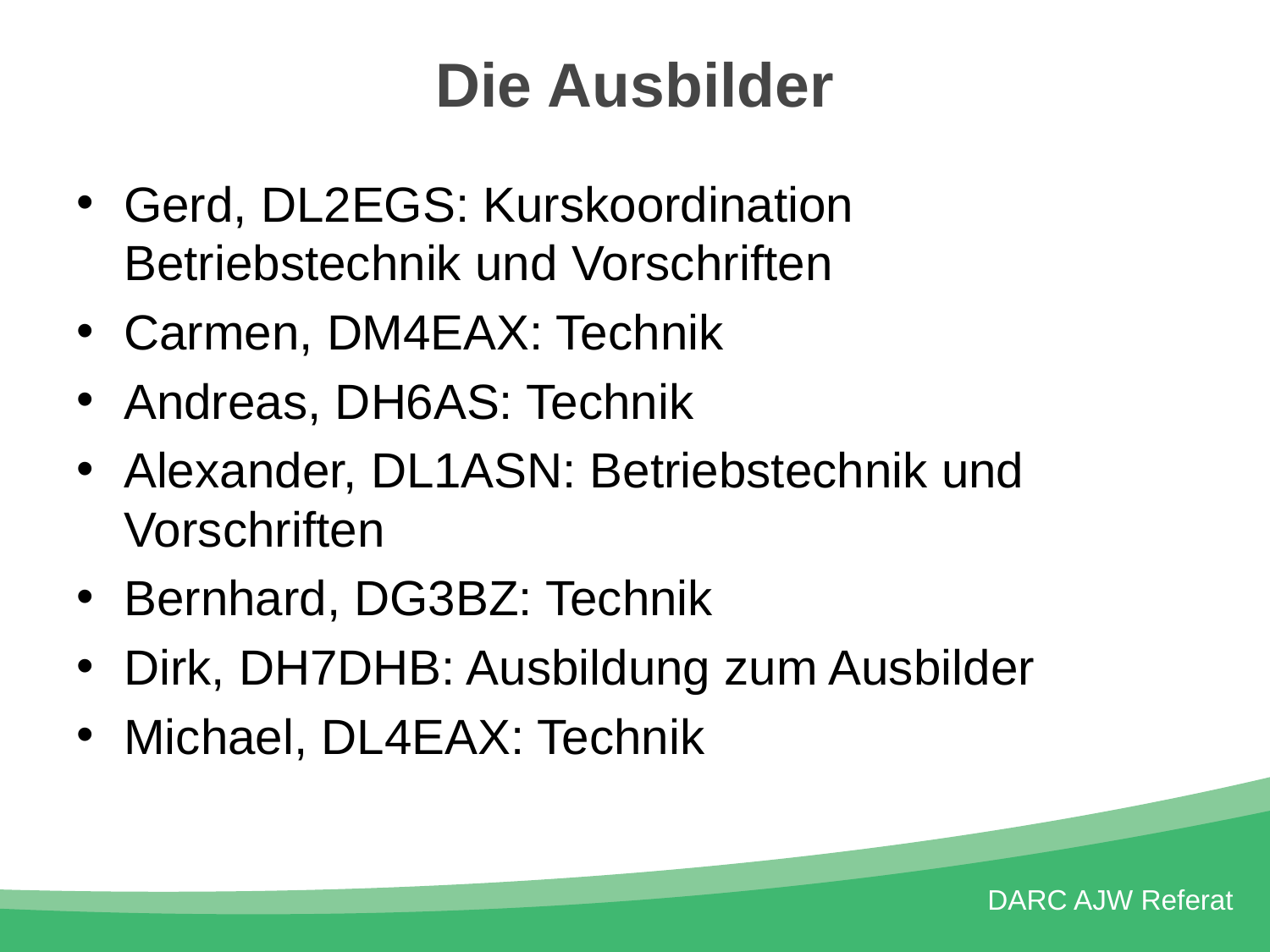

# Die Ausbilder
Gerd, DL2EGS: Kurskoordination Betriebstechnik und Vorschriften
Carmen, DM4EAX: Technik
Andreas, DH6AS: Technik
Alexander, DL1ASN: Betriebstechnik und Vorschriften
Bernhard, DG3BZ: Technik
Dirk, DH7DHB: Ausbildung zum Ausbilder
Michael, DL4EAX: Technik